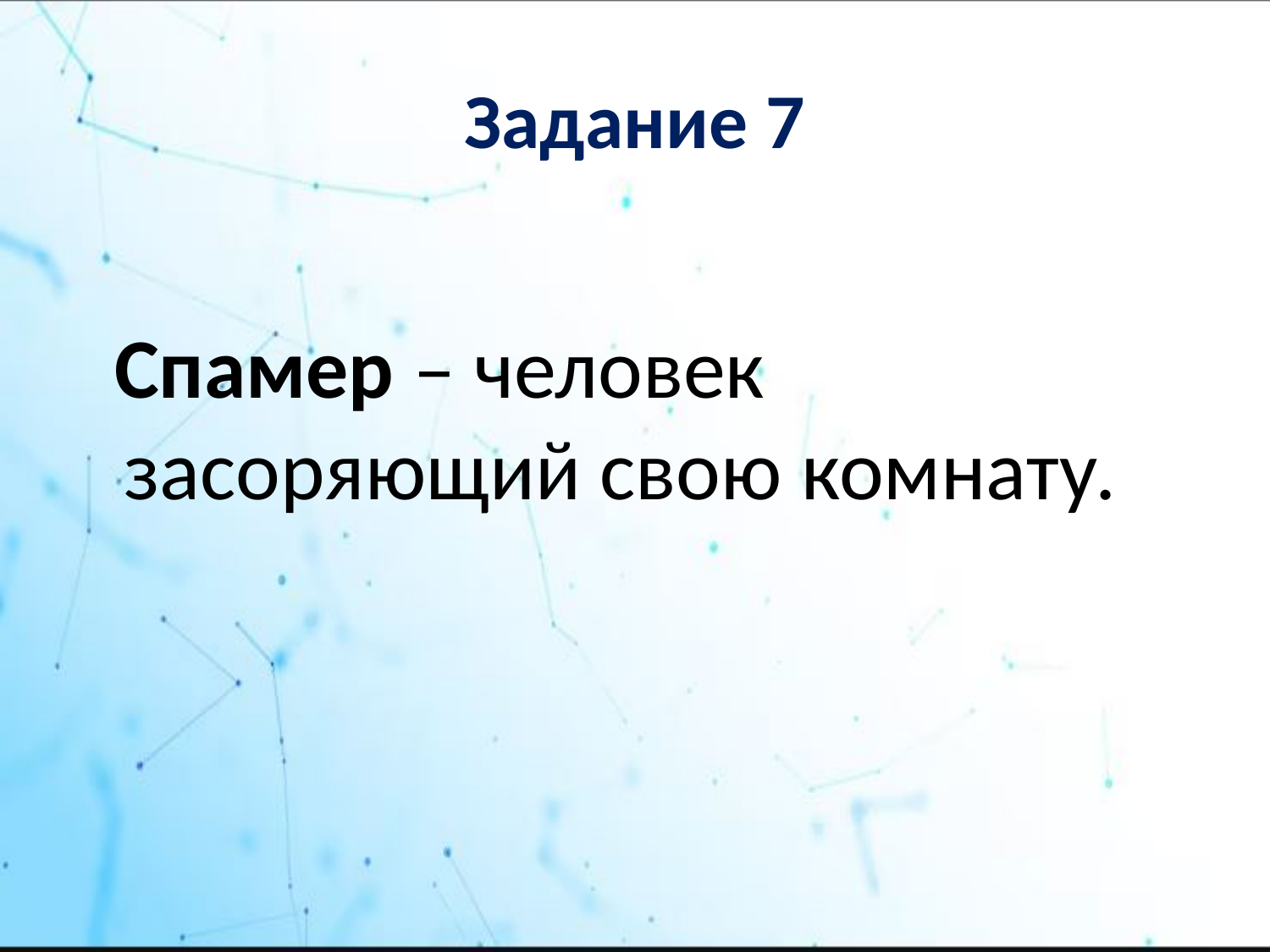

# Задание 7

   Спамер – человек засоряющий свою комнату.